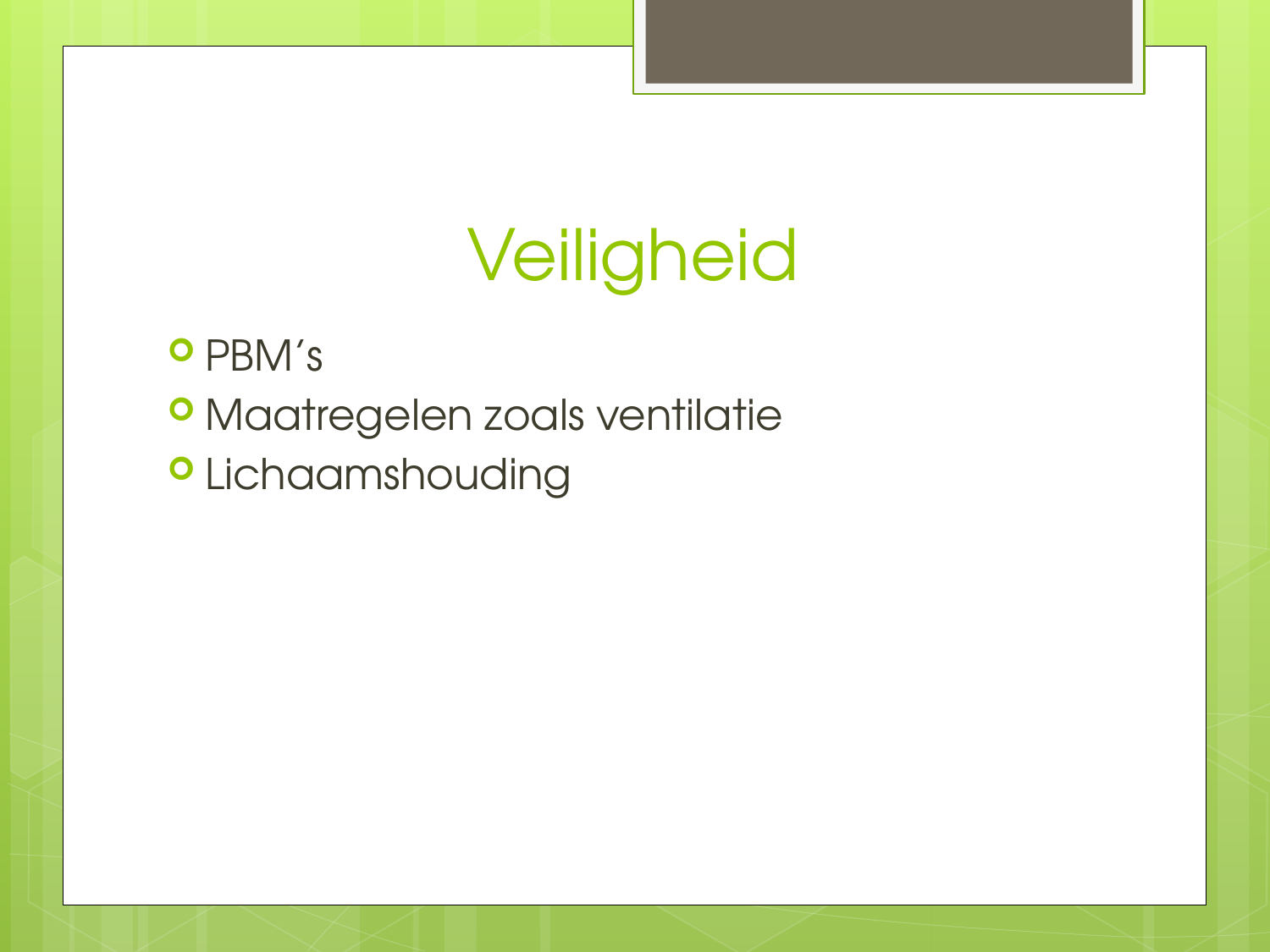

# Veiligheid
PBM’s
Maatregelen zoals ventilatie
Lichaamshouding